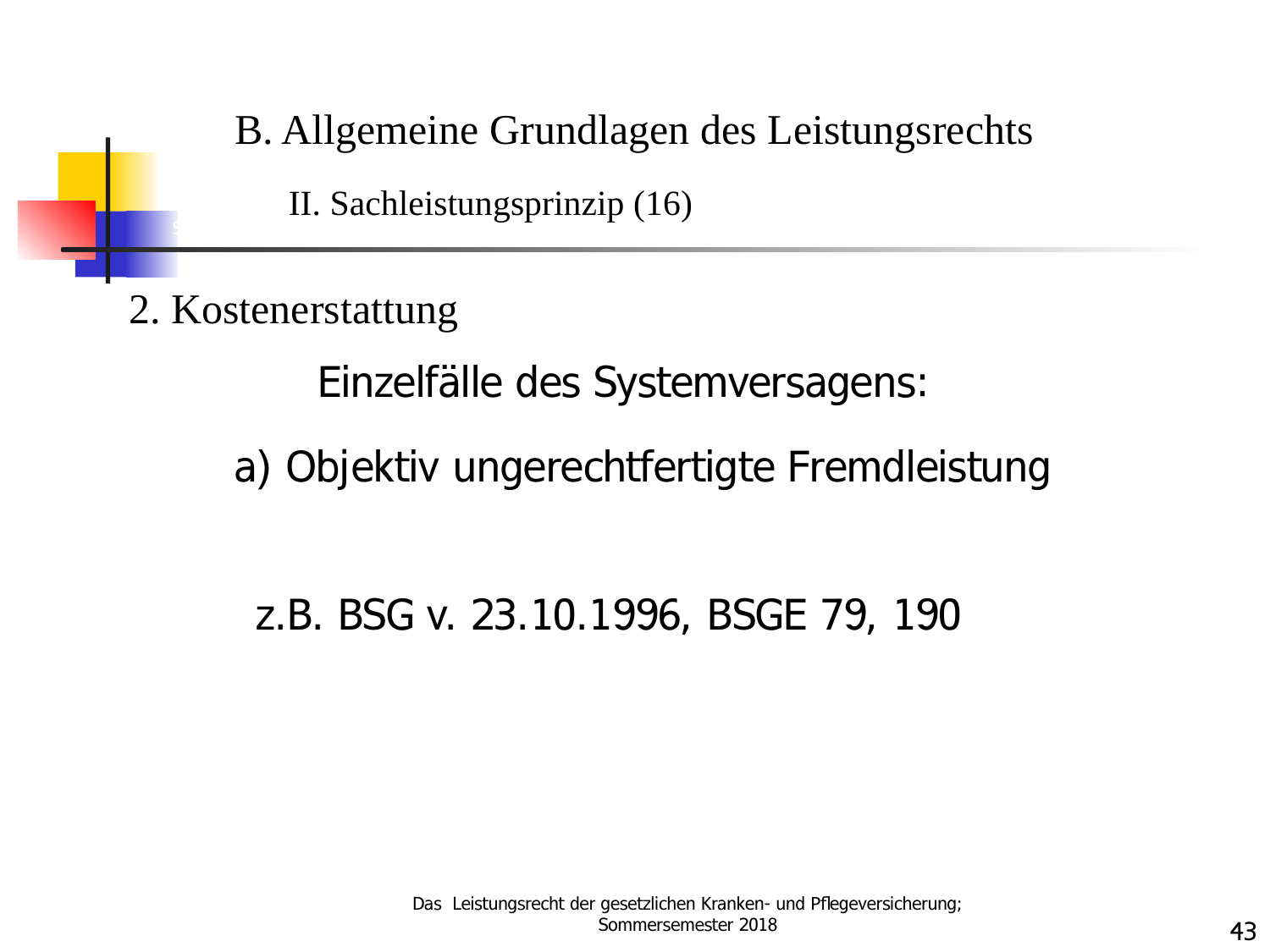

Sachleistung 16
B. Allgemeine Grundlagen des Leistungsrechts
	II. Sachleistungsprinzip (16)
2. Kostenerstattung
Einzelfälle des Systemversagens:
a) Objektiv ungerechtfertigte Fremdleistung
z.B. BSG v. 23.10.1996, BSGE 79, 190
Das  Leistungsrecht der gesetzlichen Kranken- und Pflegeversicherung; Sommersemester 2018
43